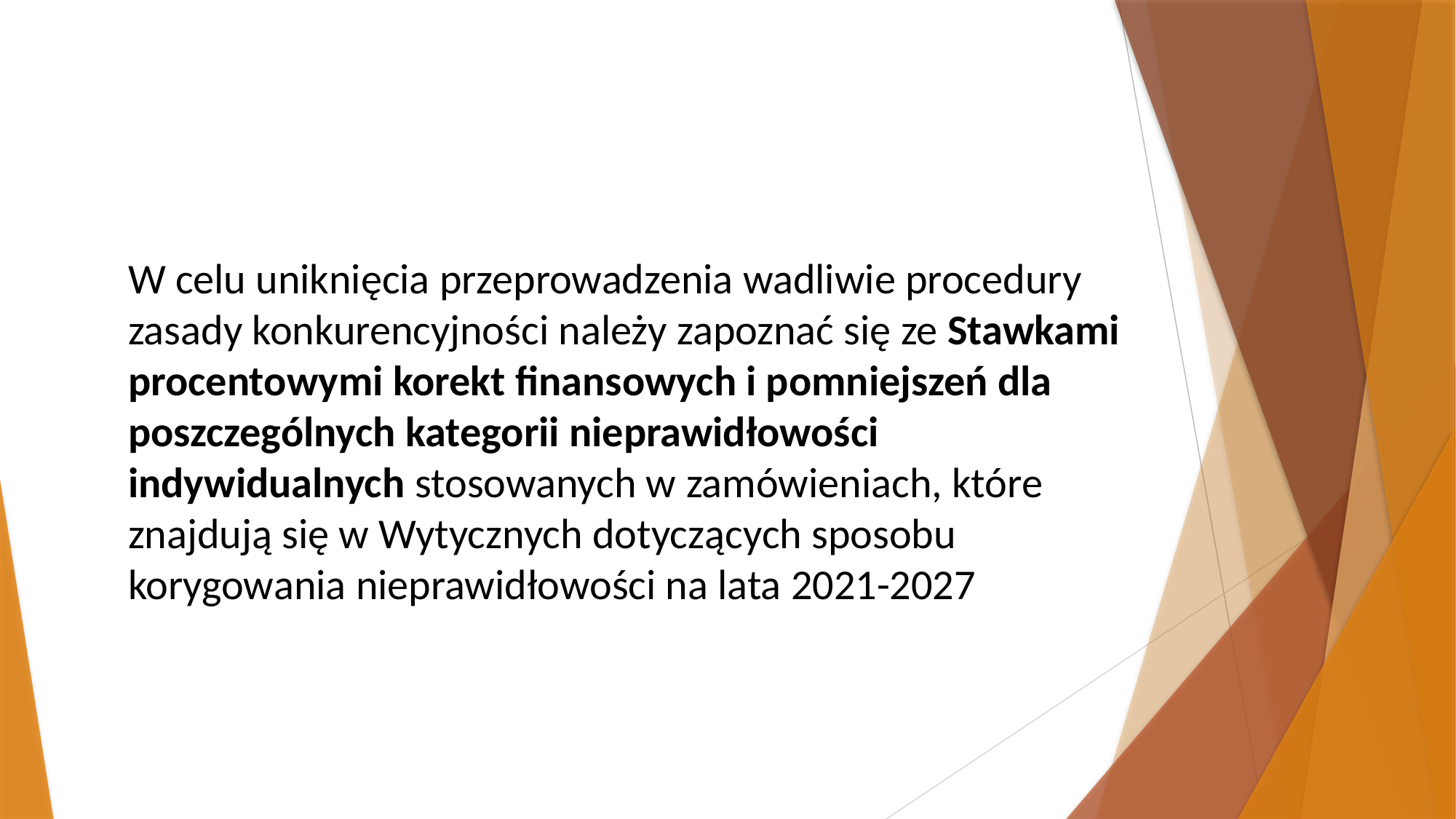

W celu uniknięcia przeprowadzenia wadliwie procedury zasady konkurencyjności należy zapoznać się ze Stawkami procentowymi korekt finansowych i pomniejszeń dla poszczególnych kategorii nieprawidłowości indywidualnych stosowanych w zamówieniach, które znajdują się w Wytycznych dotyczących sposobu korygowania nieprawidłowości na lata 2021-2027